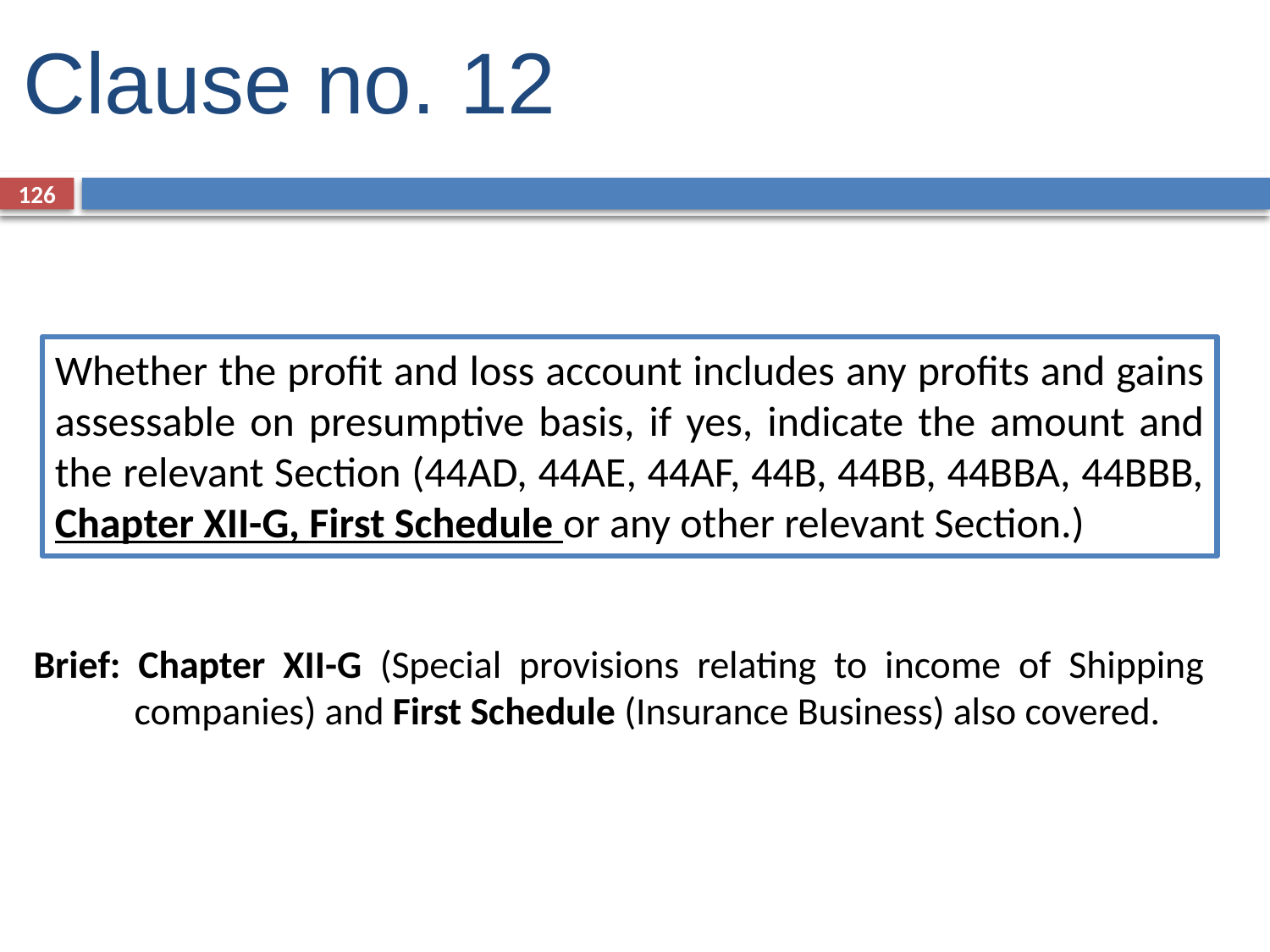

# Clause no. 12
126
Whether the profit and loss account includes any profits and gains assessable on presumptive basis, if yes, indicate the amount and the relevant Section (44AD, 44AE, 44AF, 44B, 44BB, 44BBA, 44BBB, Chapter XII-G, First Schedule or any other relevant Section.)
Brief: Chapter XII-G (Special provisions relating to income of Shipping companies) and First Schedule (Insurance Business) also covered.